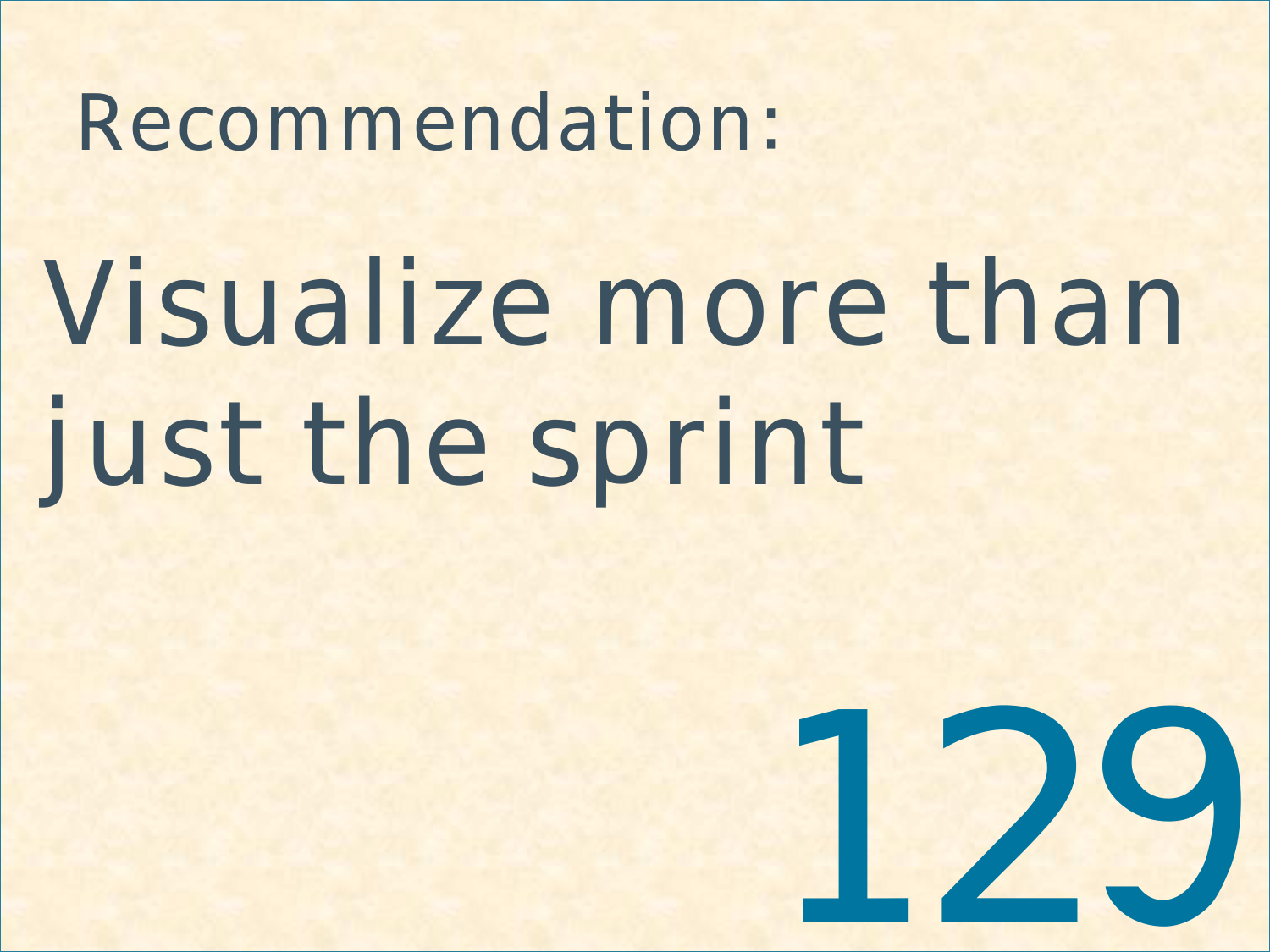

# Recommendation:
Visualize more than just the sprint
129